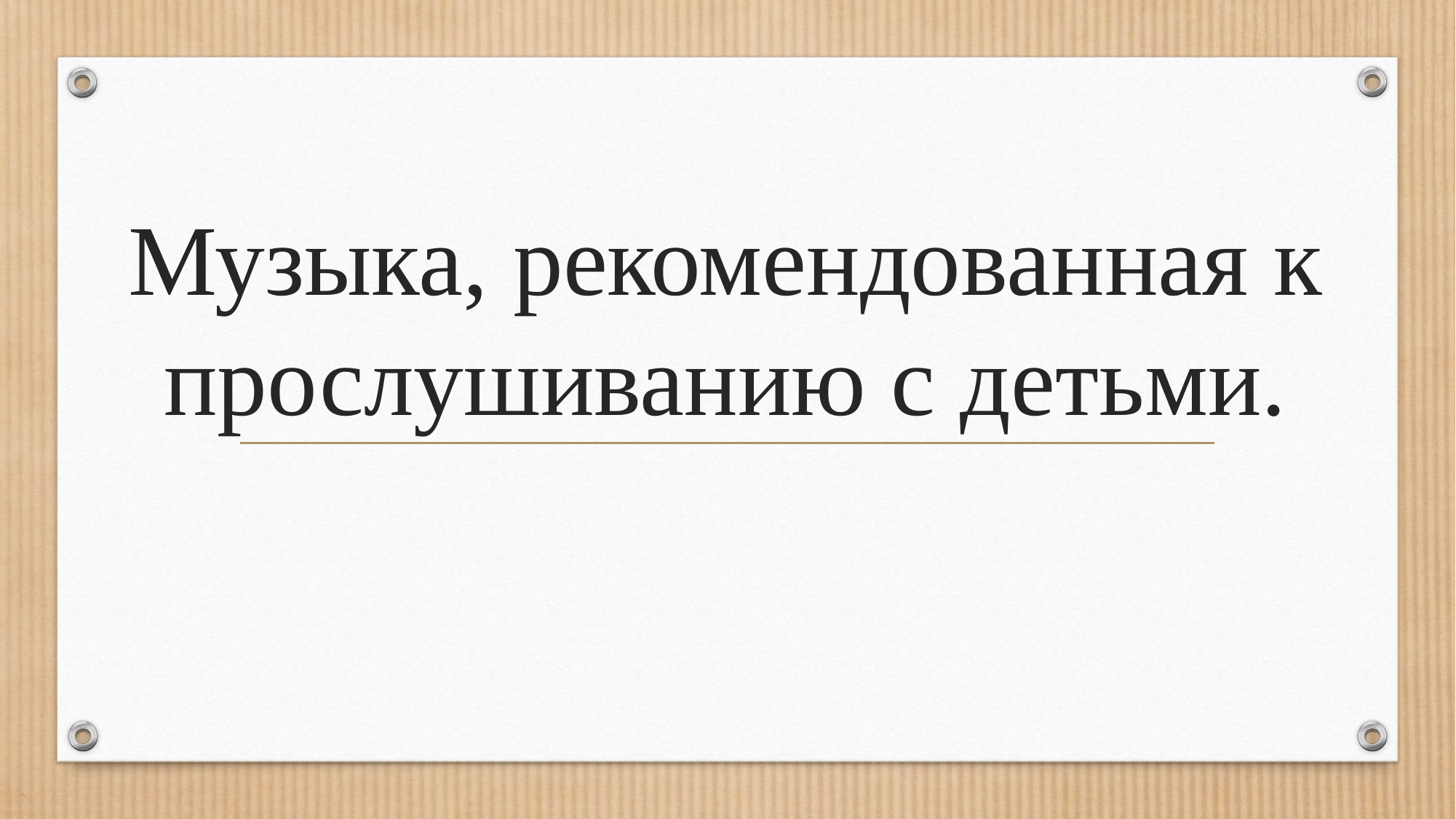

# Музыка, рекомендованная к прослушиванию с детьми.